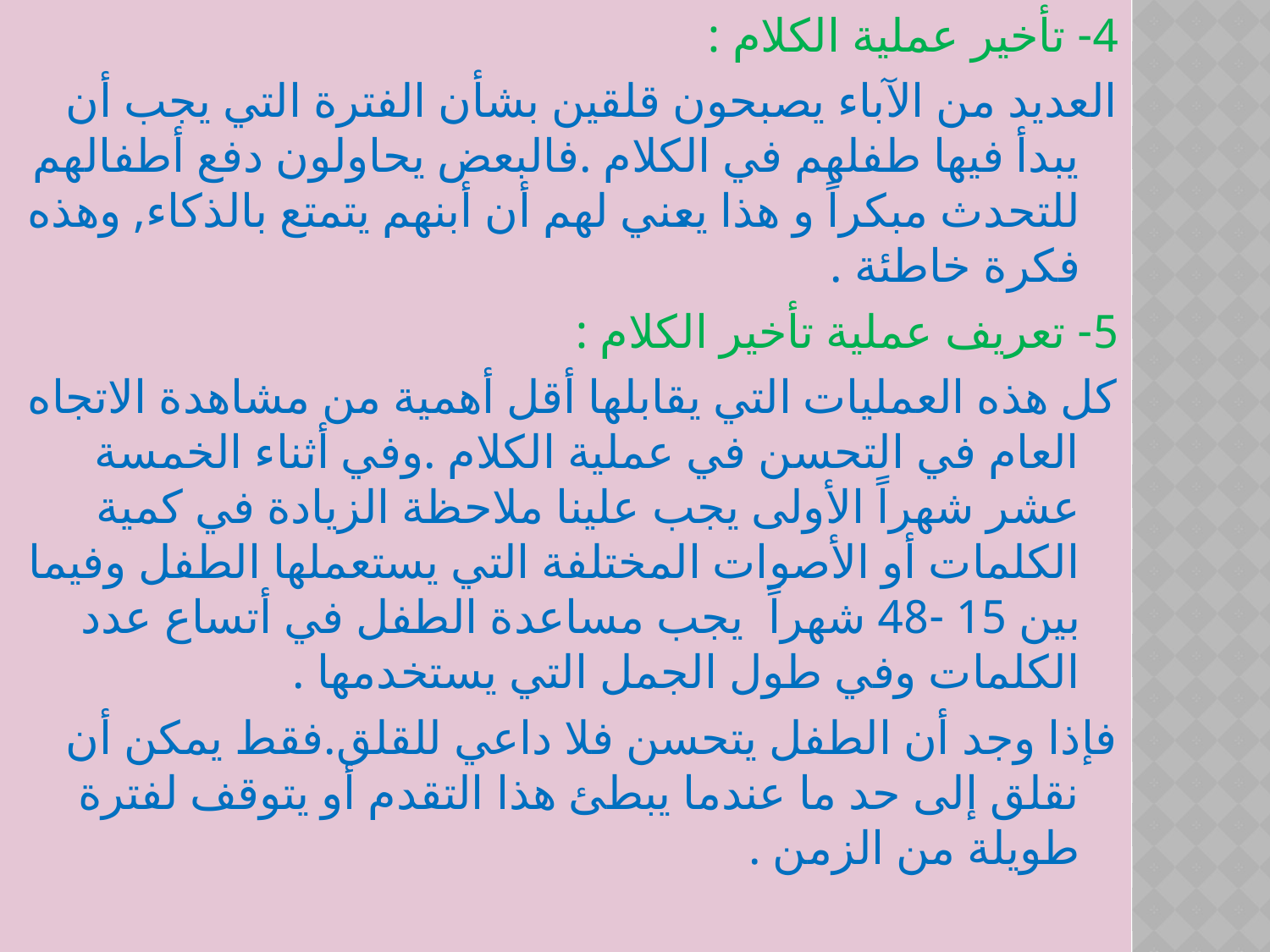

4- تأخير عملية الكلام :
العديد من الآباء يصبحون قلقين بشأن الفترة التي يجب أن يبدأ فيها طفلهم في الكلام .فالبعض يحاولون دفع أطفالهم للتحدث مبكراً و هذا يعني لهم أن أبنهم يتمتع بالذكاء, وهذه فكرة خاطئة .
5- تعريف عملية تأخير الكلام :
كل هذه العمليات التي يقابلها أقل أهمية من مشاهدة الاتجاه العام في التحسن في عملية الكلام .وفي أثناء الخمسة عشر شهراً الأولى يجب علينا ملاحظة الزيادة في كمية الكلمات أو الأصوات المختلفة التي يستعملها الطفل وفيما بين 15 -48 شهراً  يجب مساعدة الطفل في أتساع عدد الكلمات وفي طول الجمل التي يستخدمها .
فإذا وجد أن الطفل يتحسن فلا داعي للقلق.فقط يمكن أن  نقلق إلى حد ما عندما يبطئ هذا التقدم أو يتوقف لفترة طويلة من الزمن .